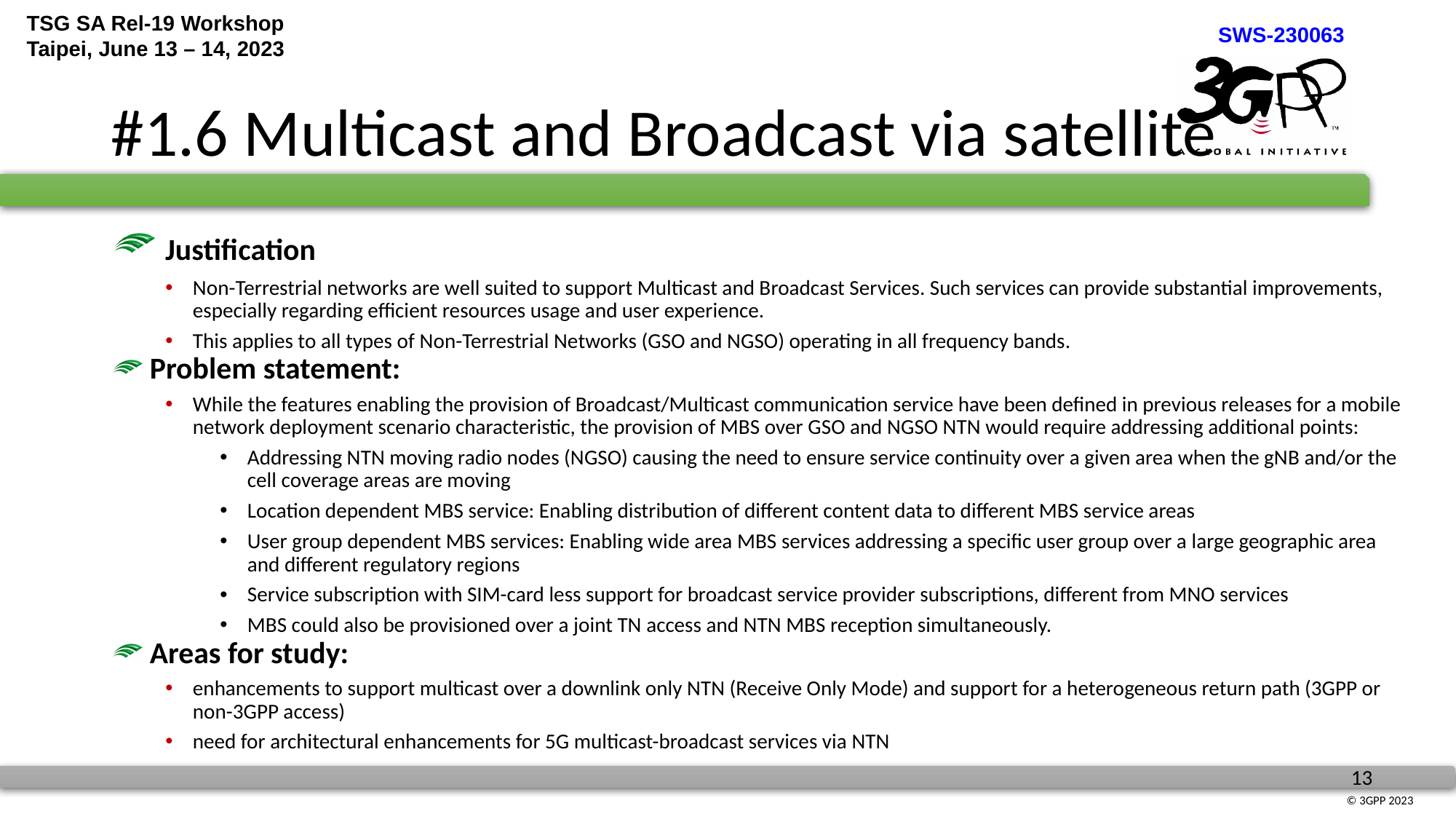

# #1.6 Multicast and Broadcast via satellite
 Justification
Non-Terrestrial networks are well suited to support Multicast and Broadcast Services. Such services can provide substantial improvements, especially regarding efficient resources usage and user experience.
This applies to all types of Non-Terrestrial Networks (GSO and NGSO) operating in all frequency bands.
 Problem statement:
While the features enabling the provision of Broadcast/Multicast communication service have been defined in previous releases for a mobile network deployment scenario characteristic, the provision of MBS over GSO and NGSO NTN would require addressing additional points:
Addressing NTN moving radio nodes (NGSO) causing the need to ensure service continuity over a given area when the gNB and/or the cell coverage areas are moving
Location dependent MBS service: Enabling distribution of different content data to different MBS service areas
User group dependent MBS services: Enabling wide area MBS services addressing a specific user group over a large geographic area and different regulatory regions
Service subscription with SIM-card less support for broadcast service provider subscriptions, different from MNO services
MBS could also be provisioned over a joint TN access and NTN MBS reception simultaneously.
 Areas for study:
enhancements to support multicast over a downlink only NTN (Receive Only Mode) and support for a heterogeneous return path (3GPP or non-3GPP access)
need for architectural enhancements for 5G multicast-broadcast services via NTN